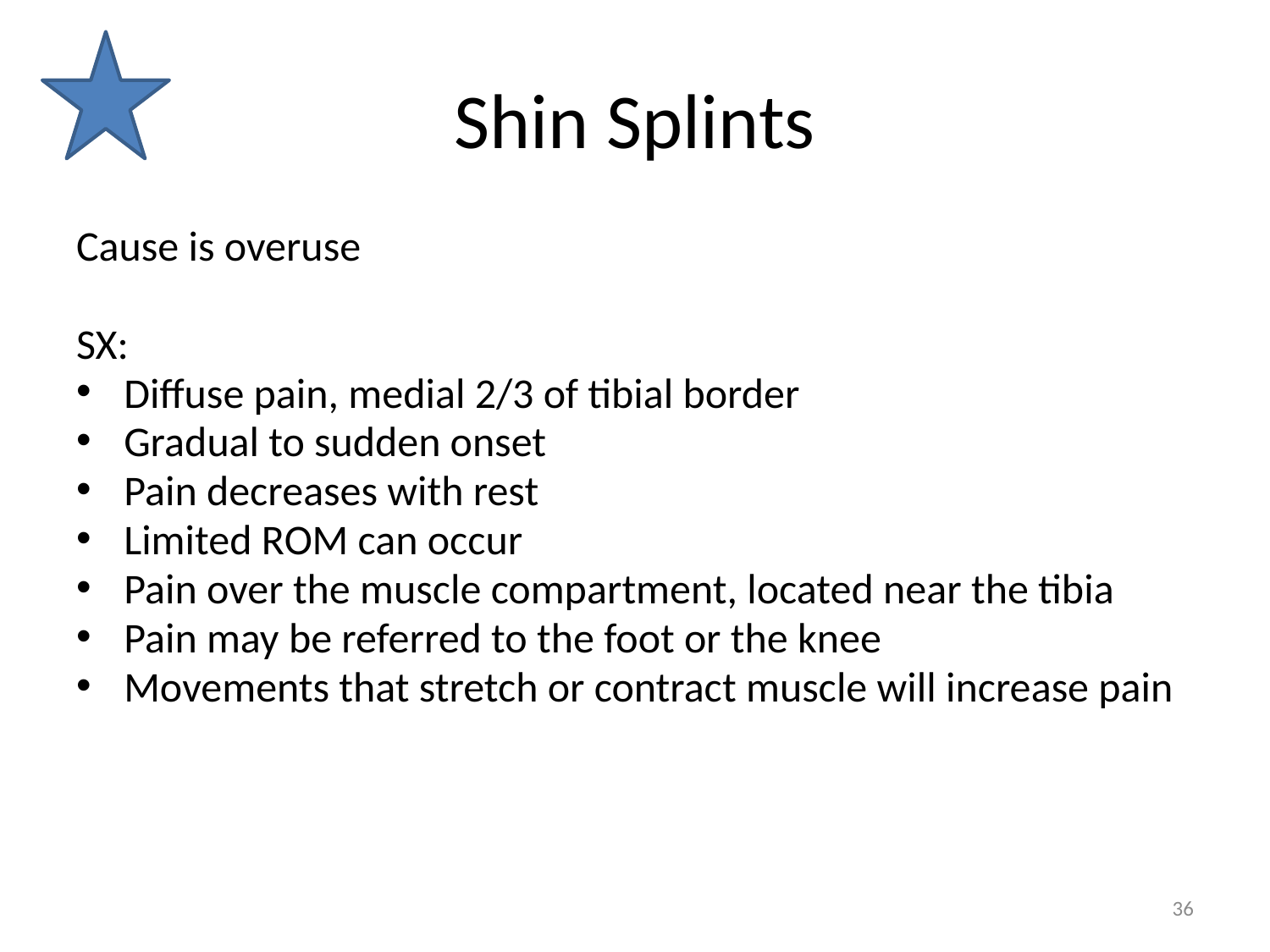

# Shin Splints
Cause is overuse

SX:
Diffuse pain, medial 2/3 of tibial border
Gradual to sudden onset
Pain decreases with rest
Limited ROM can occur
Pain over the muscle compartment, located near the tibia
Pain may be referred to the foot or the knee
Movements that stretch or contract muscle will increase pain

36